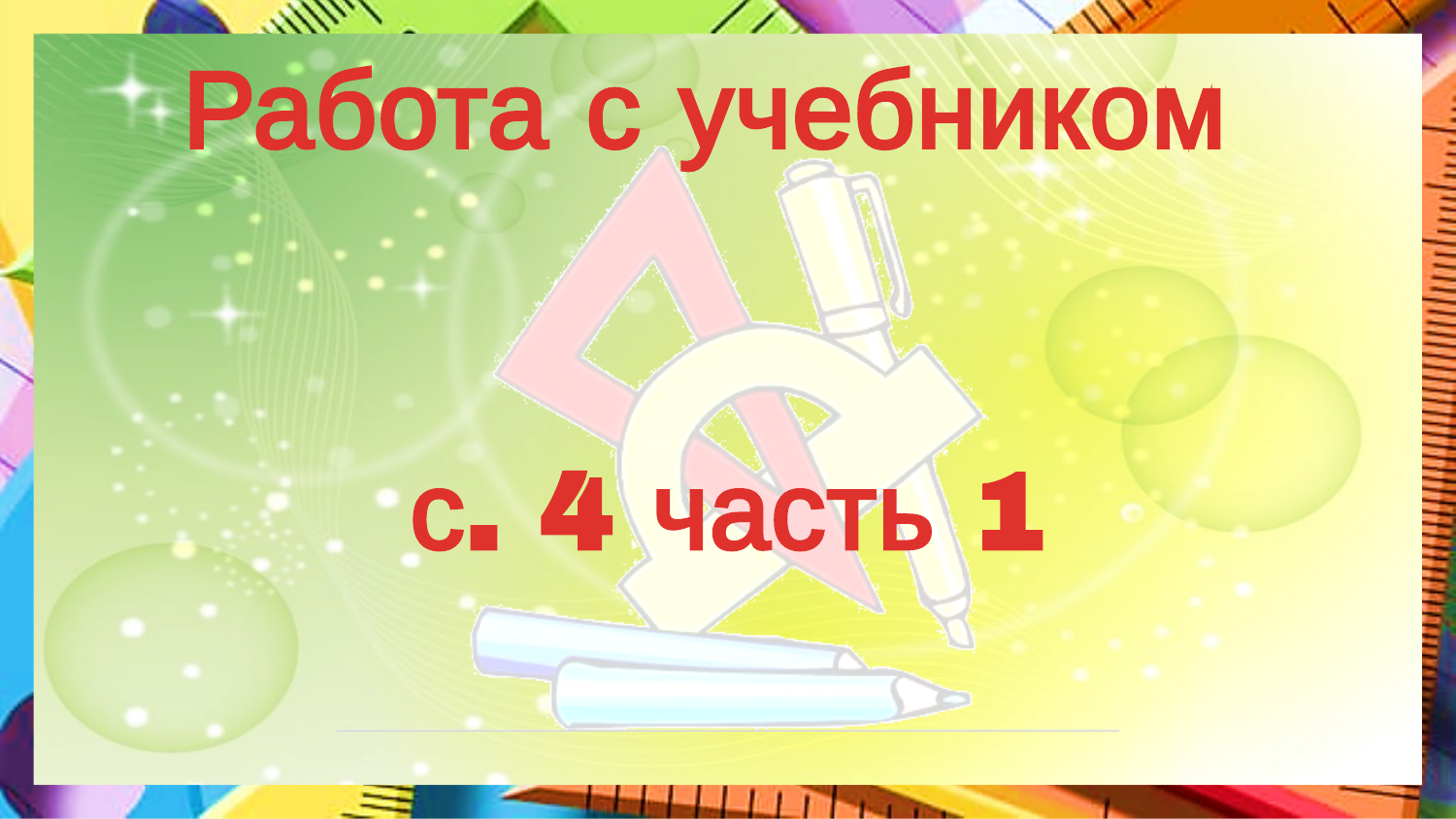

Работа с учебником
с. 4 часть 1